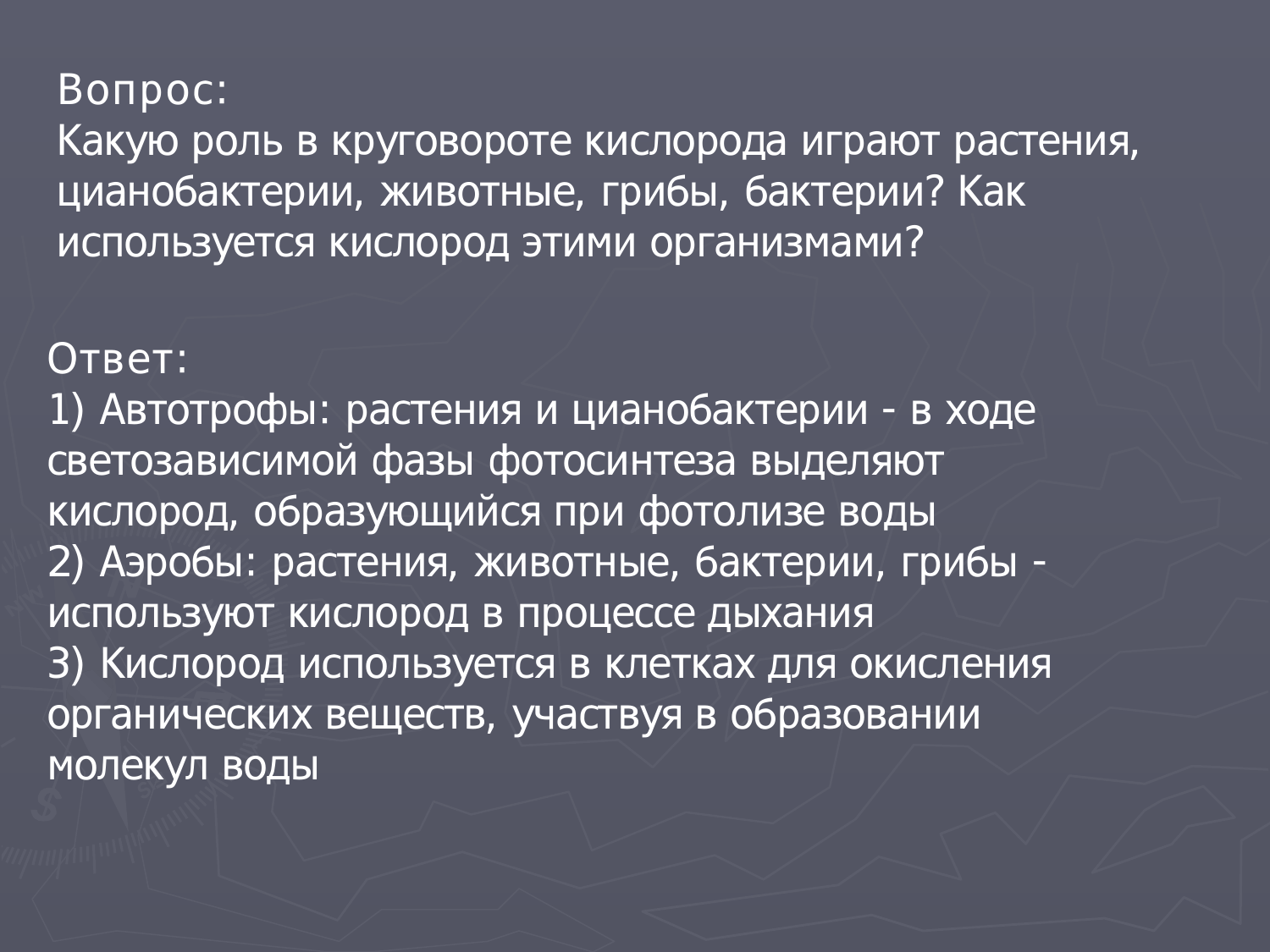

Вопрос:
Какую роль в круговороте кислорода играют растения, цианобактерии, животные, грибы, бактерии? Как используется кислород этими организмами?
Ответ:
1) Автотрофы: растения и цианобактерии - в ходе светозависимой фазы фотосинтеза выделяют кислород, образующийся при фотолизе воды
2) Аэробы: растения, животные, бактерии, грибы - используют кислород в процессе дыхания
3) Кислород используется в клетках для окисления органических веществ, участвуя в образовании молекул воды